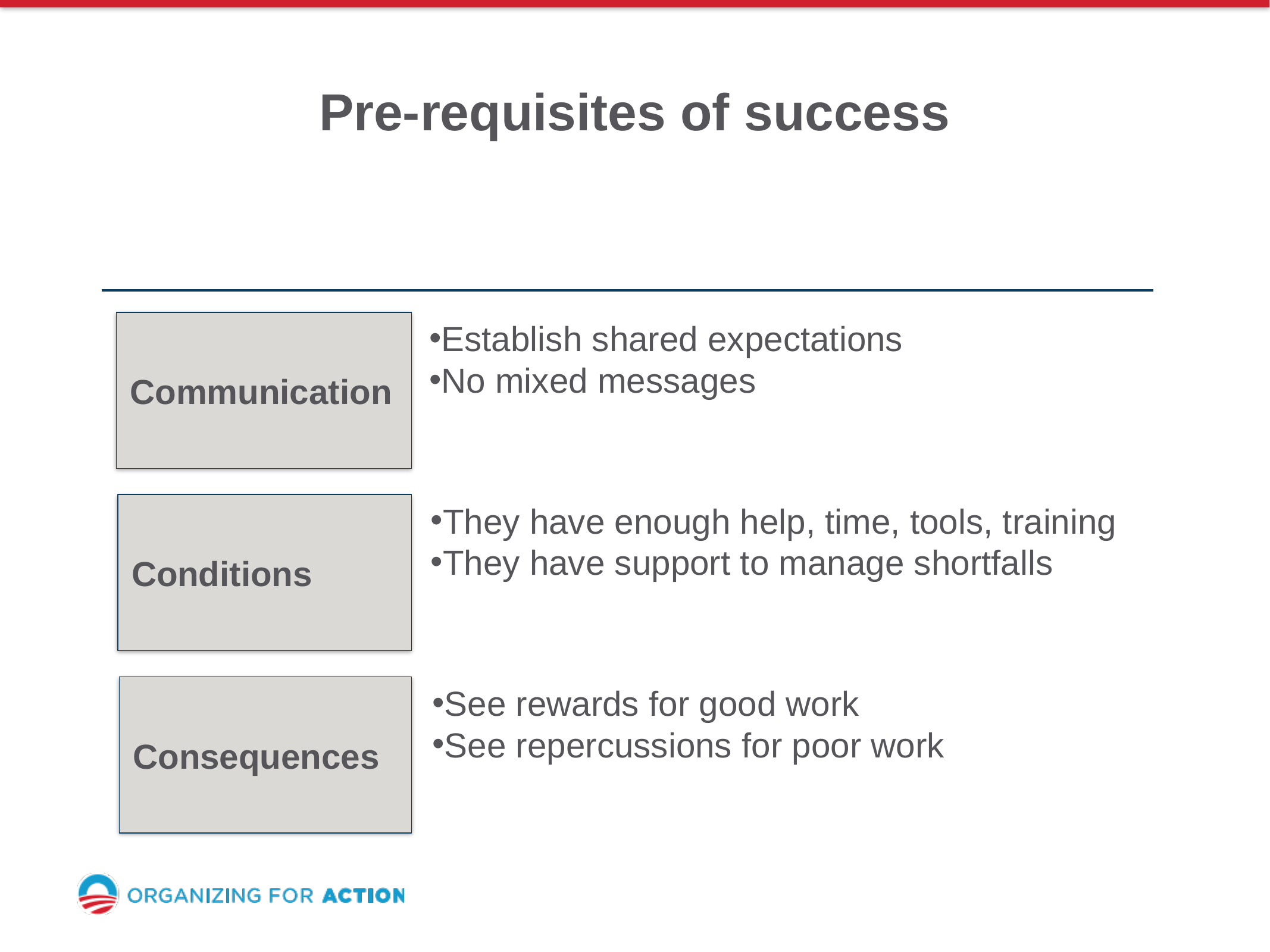

Pre-requisites of success
Communication
Establish shared expectations
No mixed messages
Conditions
They have enough help, time, tools, training
They have support to manage shortfalls
Consequences
See rewards for good work
See repercussions for poor work